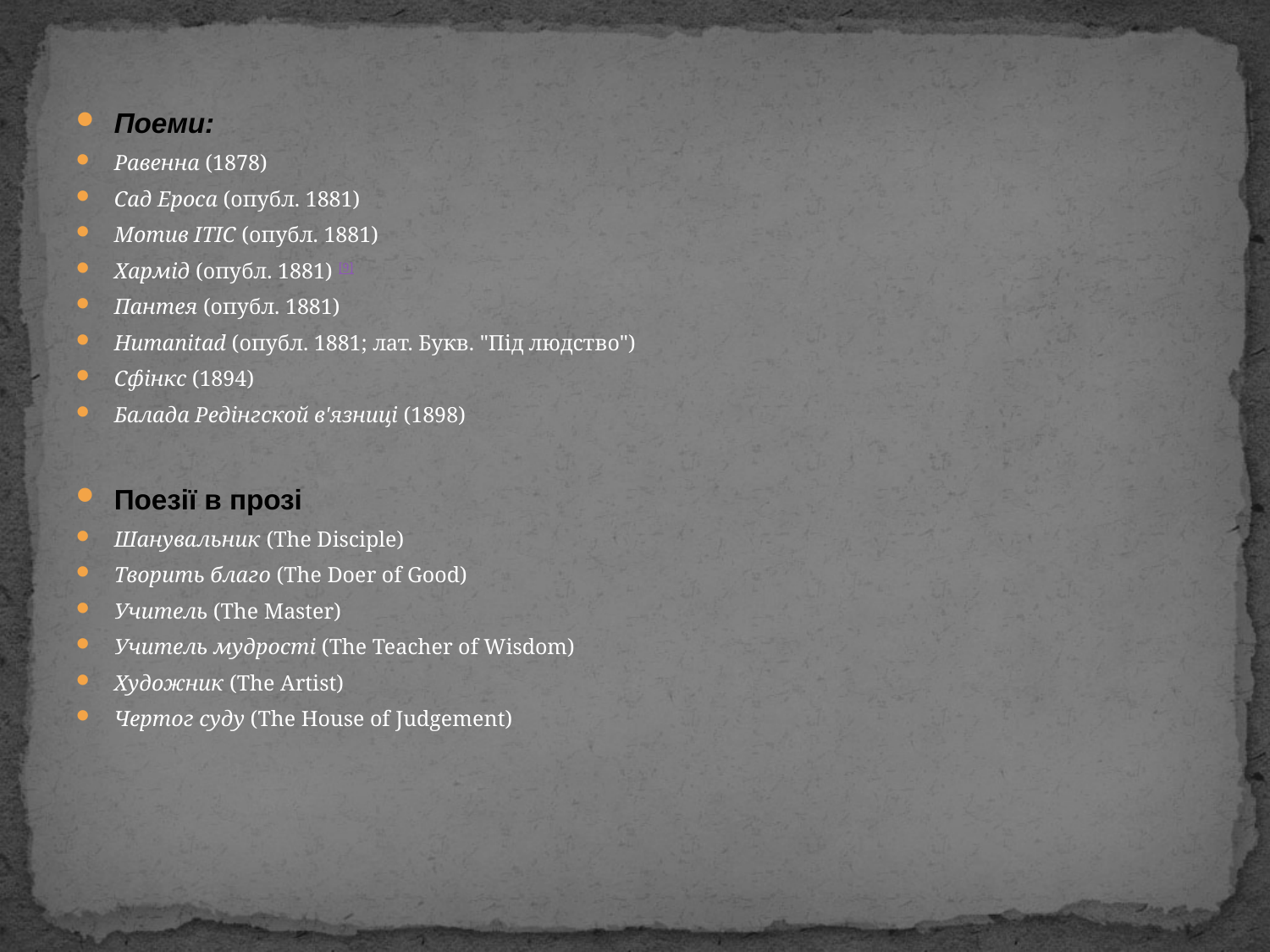

Поеми:
Равенна (1878)
Сад Ероса (опубл. 1881)
Мотив ІТІС (опубл. 1881)
Хармід (опубл. 1881) [9]
Пантея (опубл. 1881)
Humanitad (опубл. 1881; лат. Букв. "Під людство")
Сфінкс (1894)
Балада Редінгской в'язниці (1898)

Поезії в прозі
Шанувальник (The Disciple)
Творить благо (The Doer of Good)
Учитель (The Master)
Учитель мудрості (The Teacher of Wisdom)
Художник (The Artist)
Чертог суду (The House of Judgement)